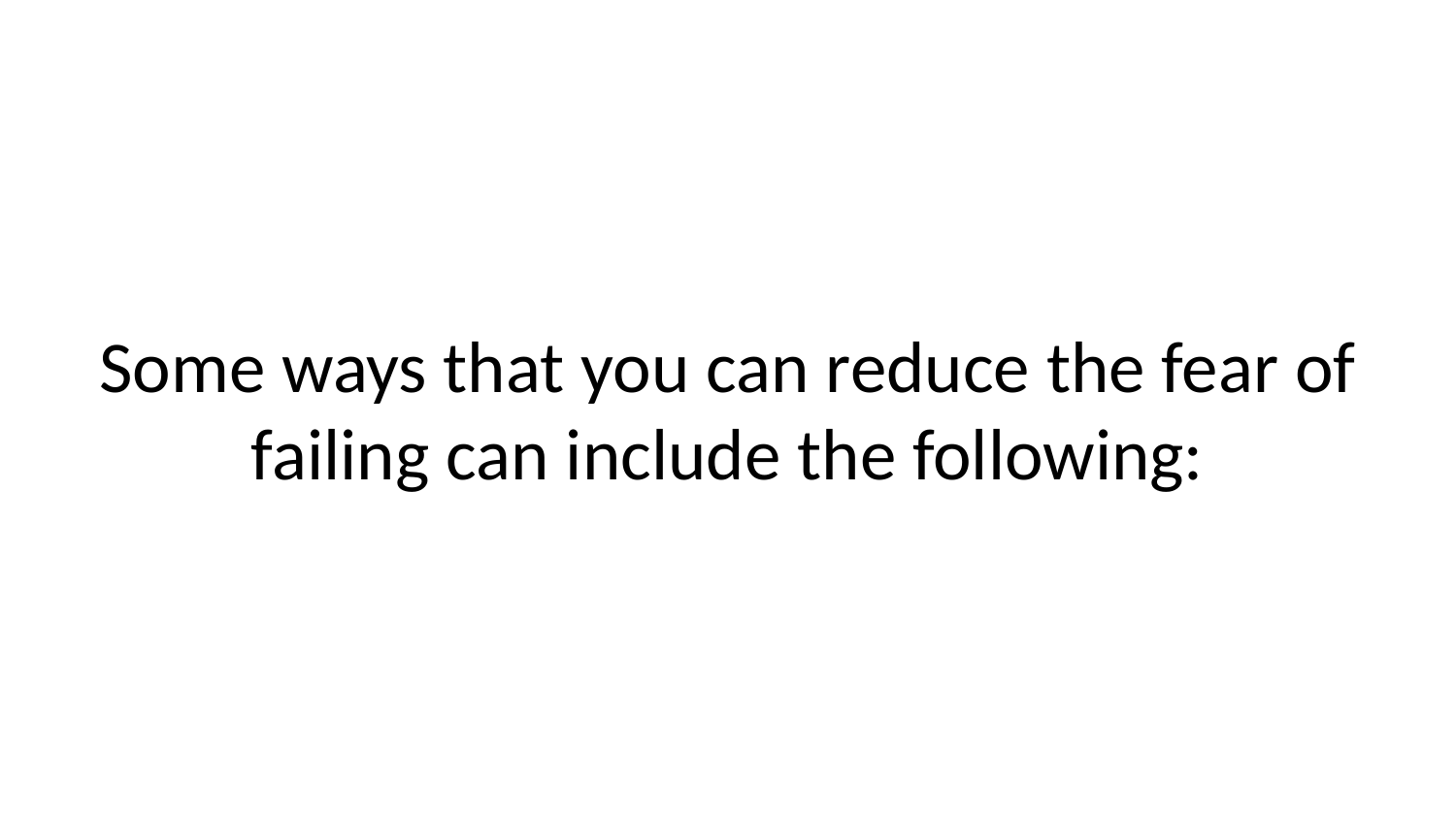

Some ways that you can reduce the fear of failing can include the following: